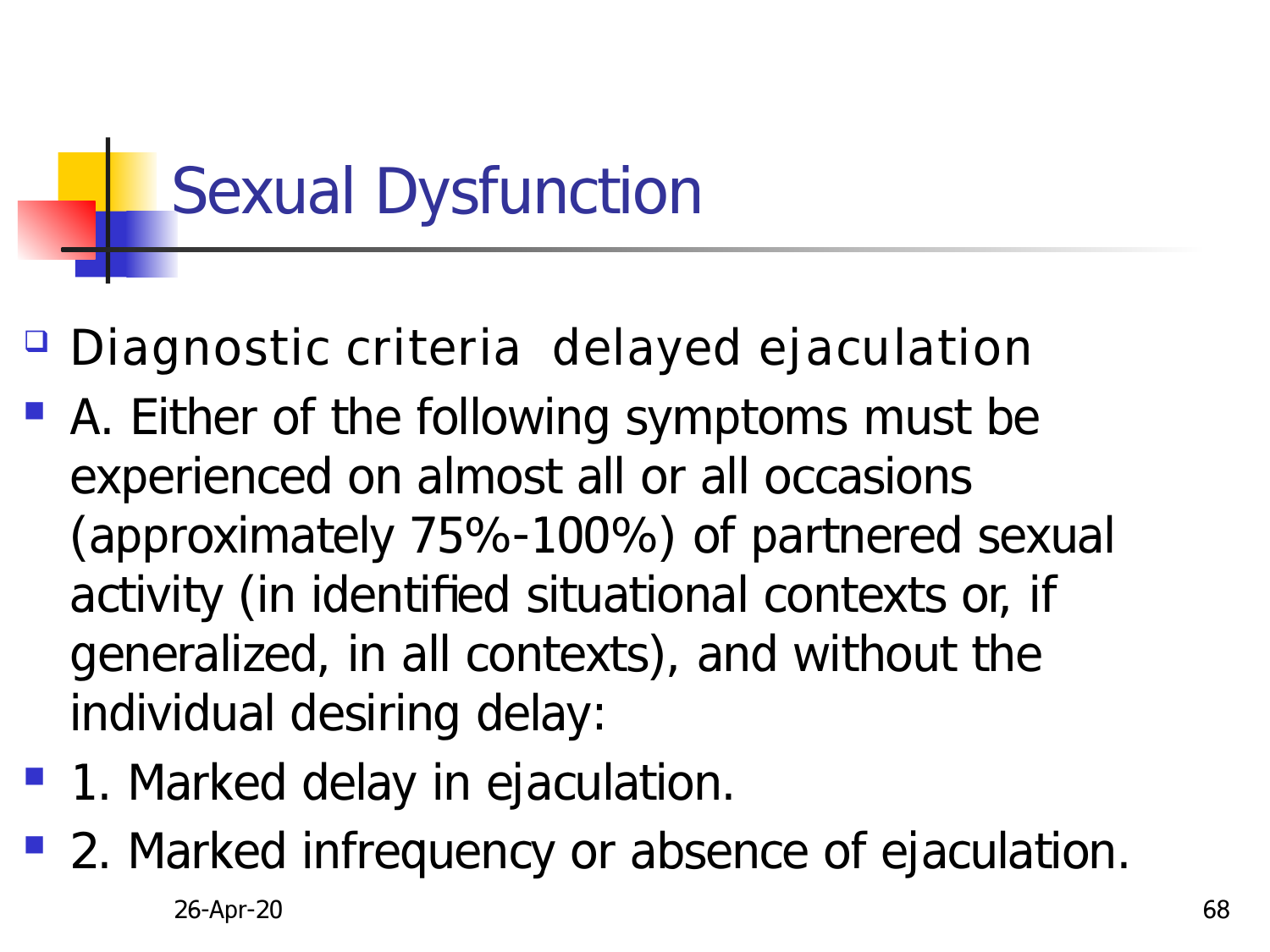

# Sexual Dysfunction
Diagnostic criteria  delayed ejaculation
A. Either of the following symptoms must be experienced on almost all or all occasions (approximately 75%-100%) of partnered sexual activity (in identified situational contexts or, if generalized, in all contexts), and without the individual desiring delay:
1. Marked delay in ejaculation.
2. Marked infrequency or absence of ejaculation.
26-Apr-20
68